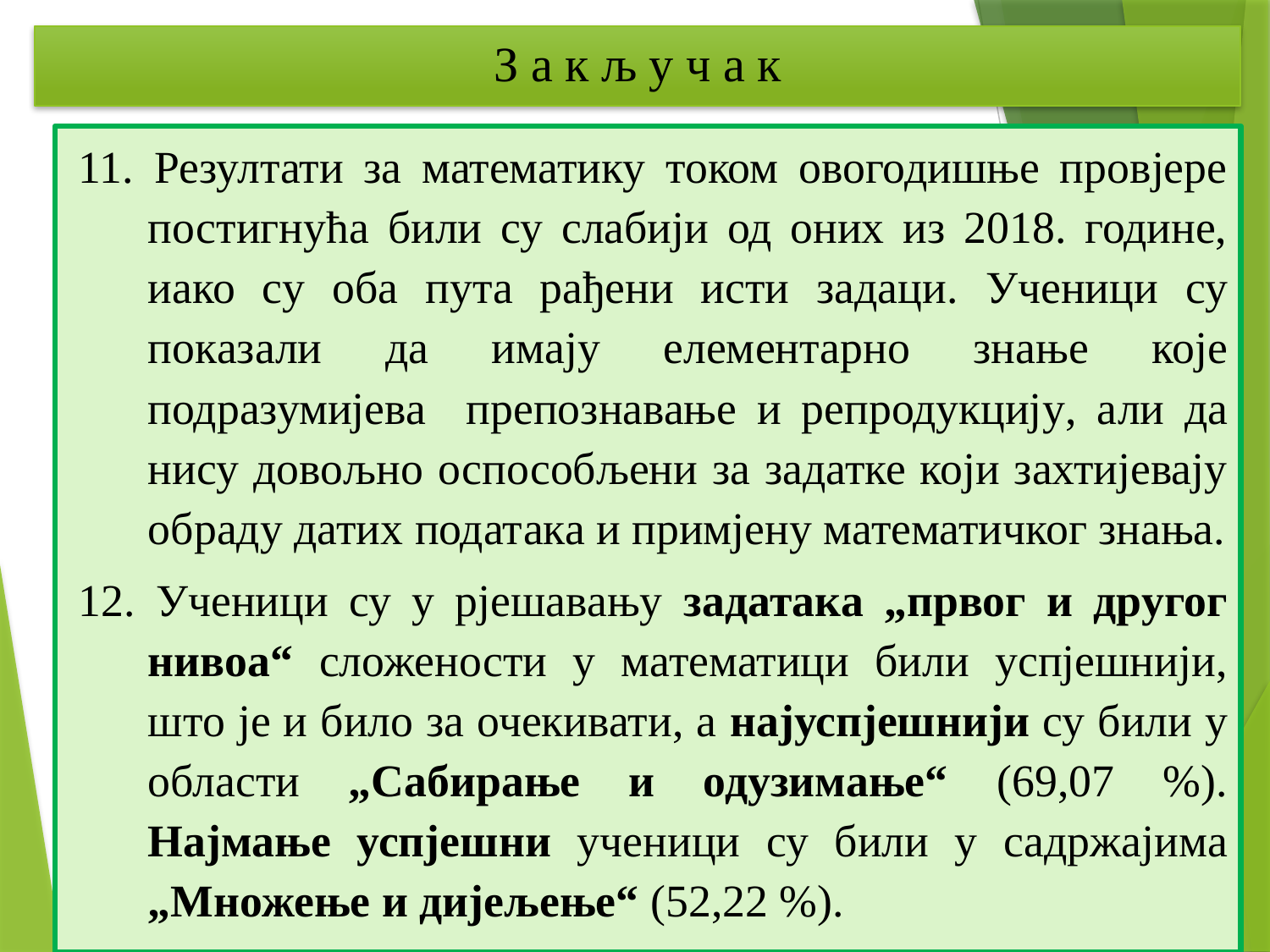

# З а к љ у ч а к
11. Резултати за математику током овогодишње провјере постигнућа били су слабији од оних из 2018. године, иако су оба пута рађени исти задаци. Ученици су показали да имају елементарно знање које подразумијева  препознавање и репродукцију, али да нису довољно оспособљени за задатке који захтијевају обраду датих података и примјену математичког знања.
12. Ученици су у рјешавању задатака „првог и другог нивоа“ сложености у математици били успјешнији, што је и било за очекивати, а најуспјешнији су били у области „Сабирање и одузимање“ (69,07 %). Најмање успјешни ученици су били у садржајима „Множење и дијељење“ (52,22 %).
33